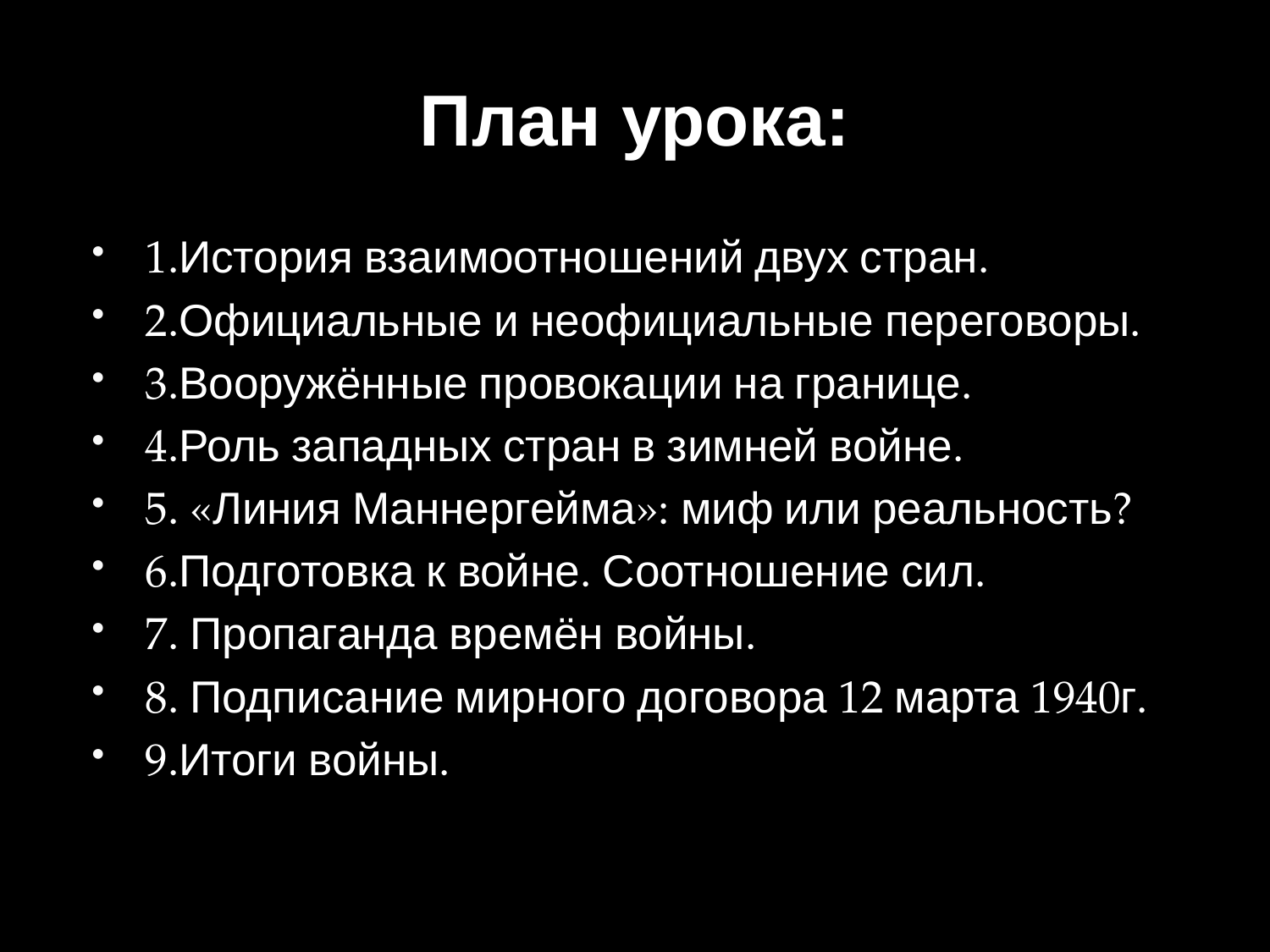

# План урока:
1.История взаимоотношений двух стран.
2.Официальные и неофициальные переговоры.
3.Вооружённые провокации на границе.
4.Роль западных стран в зимней войне.
5. «Линия Маннергейма»: миф или реальность?
6.Подготовка к войне. Соотношение сил.
7. Пропаганда времён войны.
8. Подписание мирного договора 12 марта 1940г.
9.Итоги войны.